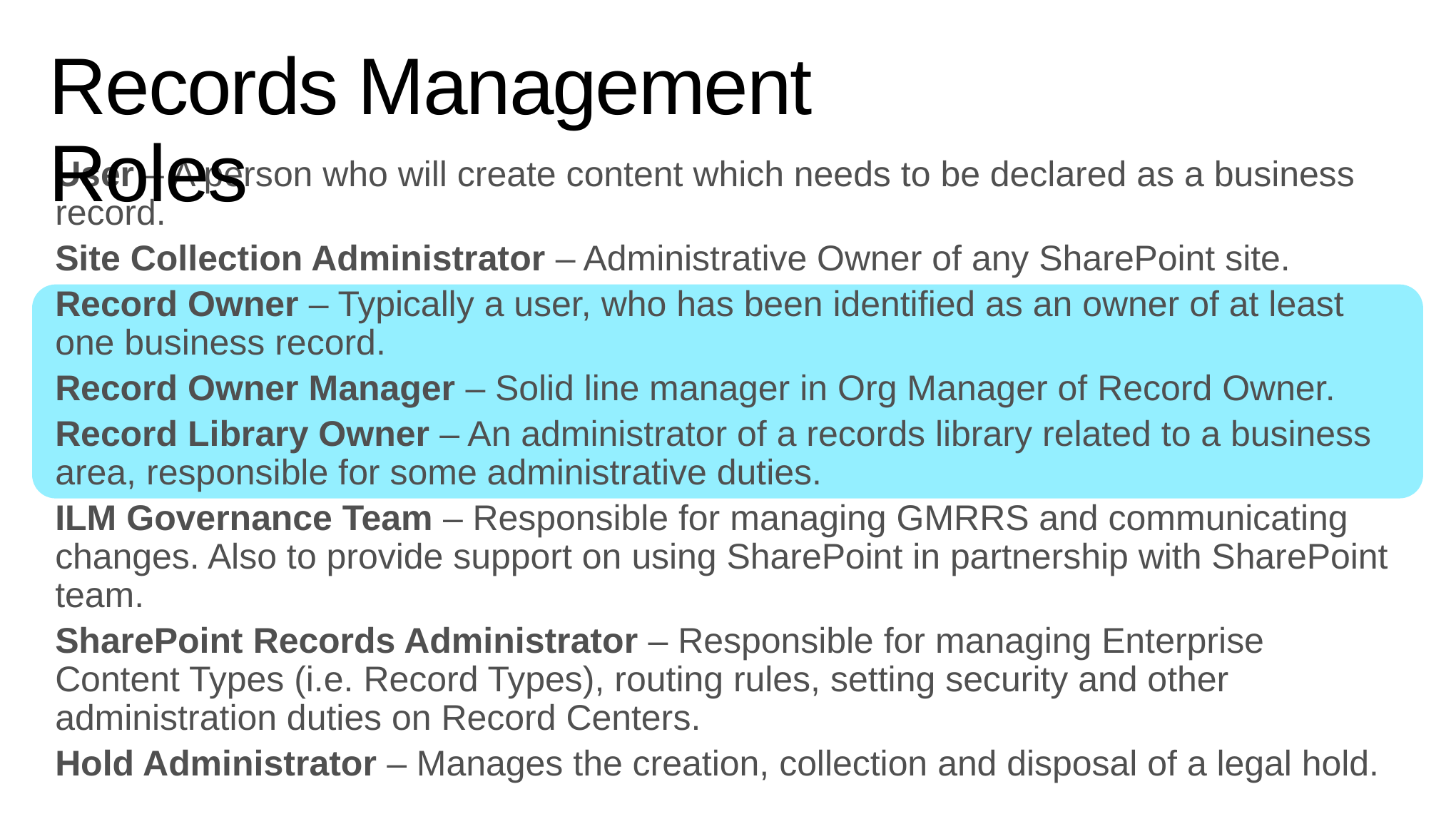

# Records Management Roles
User – A person who will create content which needs to be declared as a business record.
Site Collection Administrator – Administrative Owner of any SharePoint site.
Record Owner – Typically a user, who has been identified as an owner of at least one business record.
Record Owner Manager – Solid line manager in Org Manager of Record Owner.
Record Library Owner – An administrator of a records library related to a business area, responsible for some administrative duties.
ILM Governance Team – Responsible for managing GMRRS and communicating changes. Also to provide support on using SharePoint in partnership with SharePoint team.
SharePoint Records Administrator – Responsible for managing Enterprise Content Types (i.e. Record Types), routing rules, setting security and other administration duties on Record Centers.
Hold Administrator – Manages the creation, collection and disposal of a legal hold.